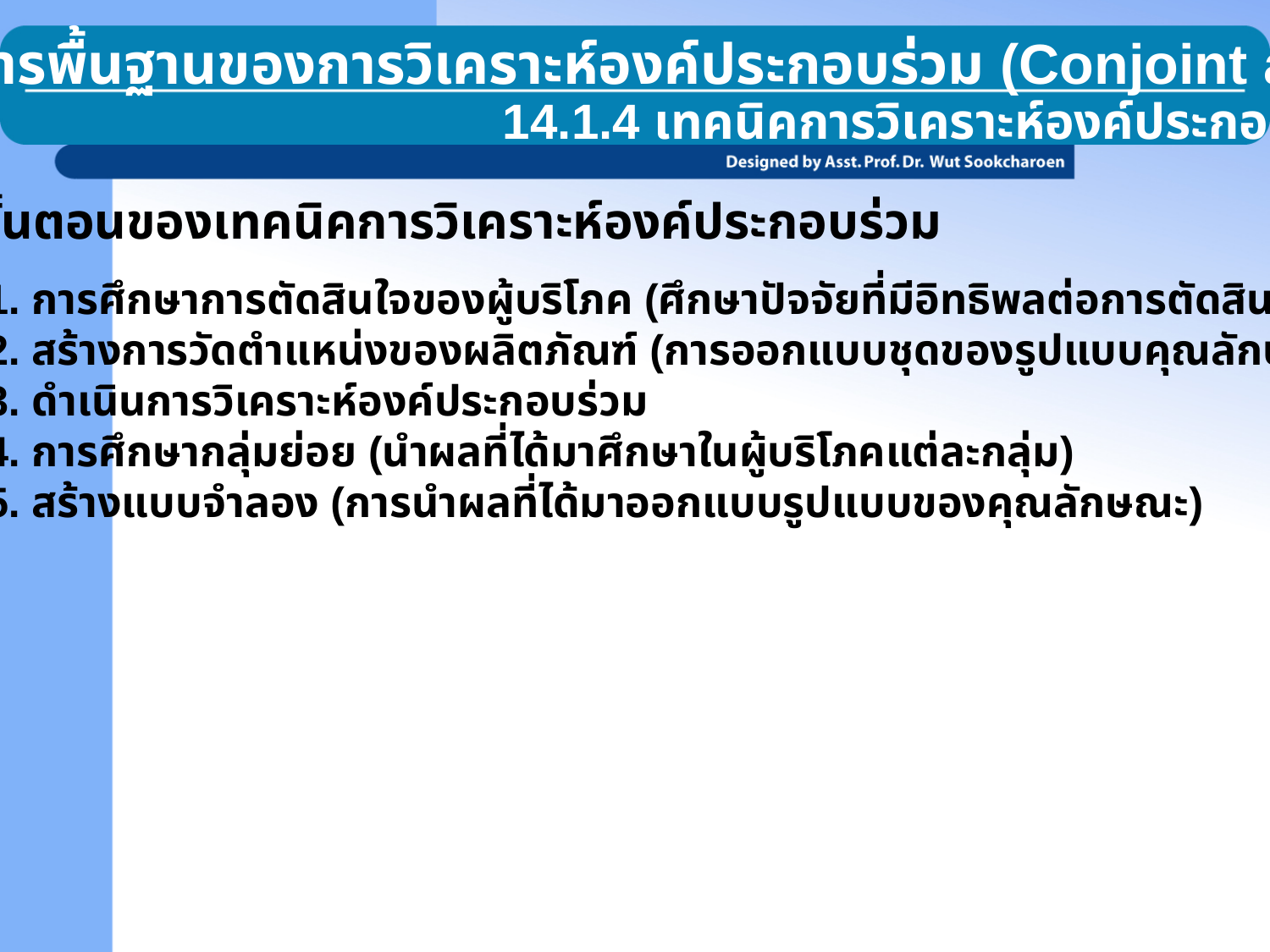

14.1 หลักการพื้นฐานของการวิเคราะห์องค์ประกอบร่วม (Conjoint analysis)
14.1.4 เทคนิคการวิเคราะห์องค์ประกอบร่วม
ขั้นตอนของเทคนิคการวิเคราะห์องค์ประกอบร่วม
1. การศึกษาการตัดสินใจของผู้บริโภค (ศึกษาปัจจัยที่มีอิทธิพลต่อการตัดสินใจ)
2. สร้างการวัดตำแหน่งของผลิตภัณฑ์ (การออกแบบชุดของรูปแบบคุณลักษณะ)
3. ดำเนินการวิเคราะห์องค์ประกอบร่วม
4. การศึกษากลุ่มย่อย (นำผลที่ได้มาศึกษาในผู้บริโภคแต่ละกลุ่ม)
5. สร้างแบบจำลอง (การนำผลที่ได้มาออกแบบรูปแบบของคุณลักษณะ)